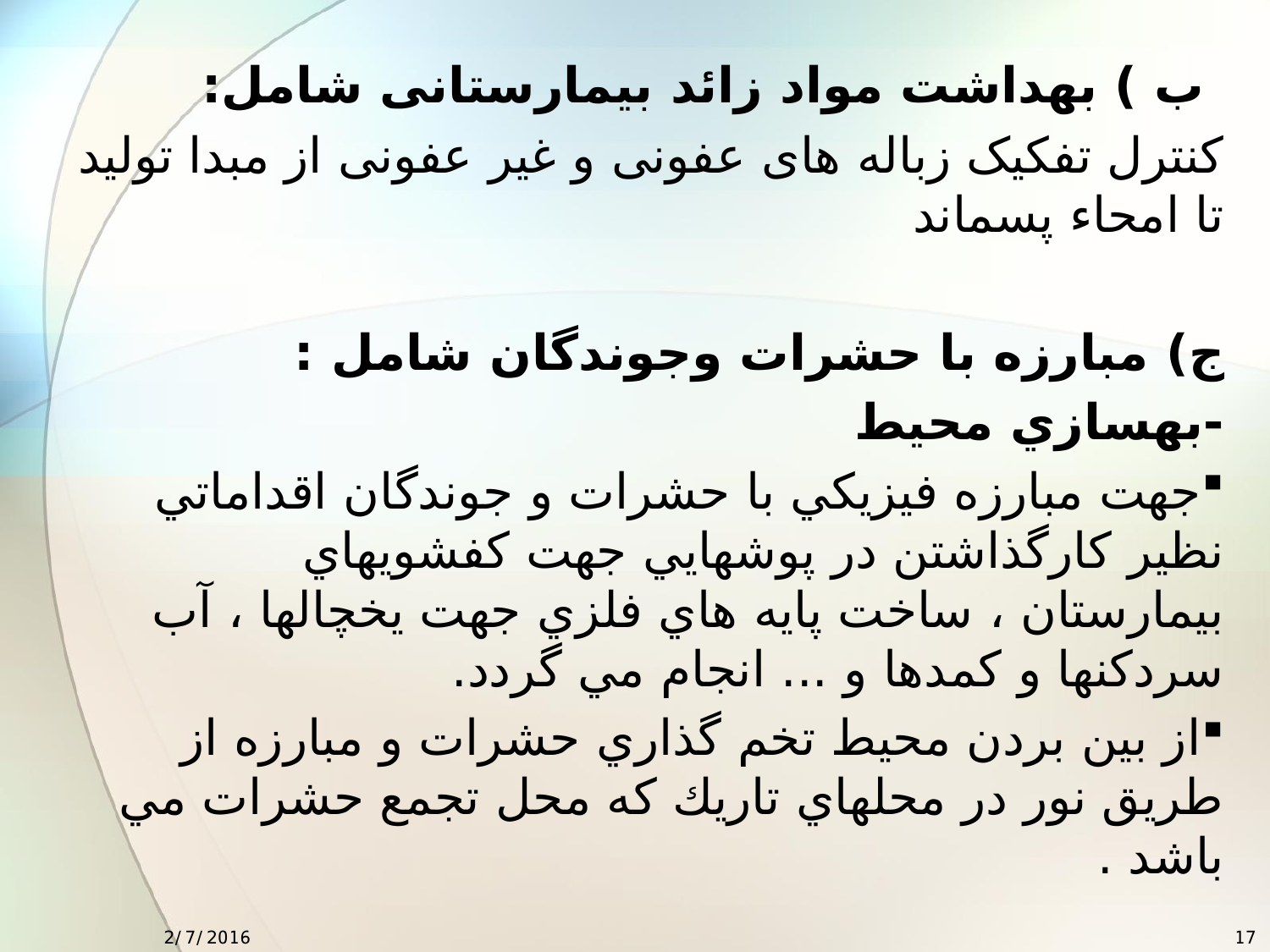

ب ) بهداشت مواد زائد بیمارستانی شامل:
کنترل تفکیک زباله های عفونی و غیر عفونی از مبدا تولید تا امحاء پسماند

ج) مبارزه با حشرات وجوندگان شامل :
-بهسازي محيط
جهت مبارزه فيزيكي با حشرات و جوندگان اقداماتي نظير كارگذاشتن در پوشهايي جهت كفشويهاي بيمارستان ، ساخت پايه هاي فلزي جهت يخچالها ، آب سردكنها و كمدها و ... انجام مي گردد.
از بين بردن محيط تخم گذاري حشرات و مبارزه از طريق نور در محلهاي تاريك كه محل تجمع حشرات مي باشد .

2/7/2016
17